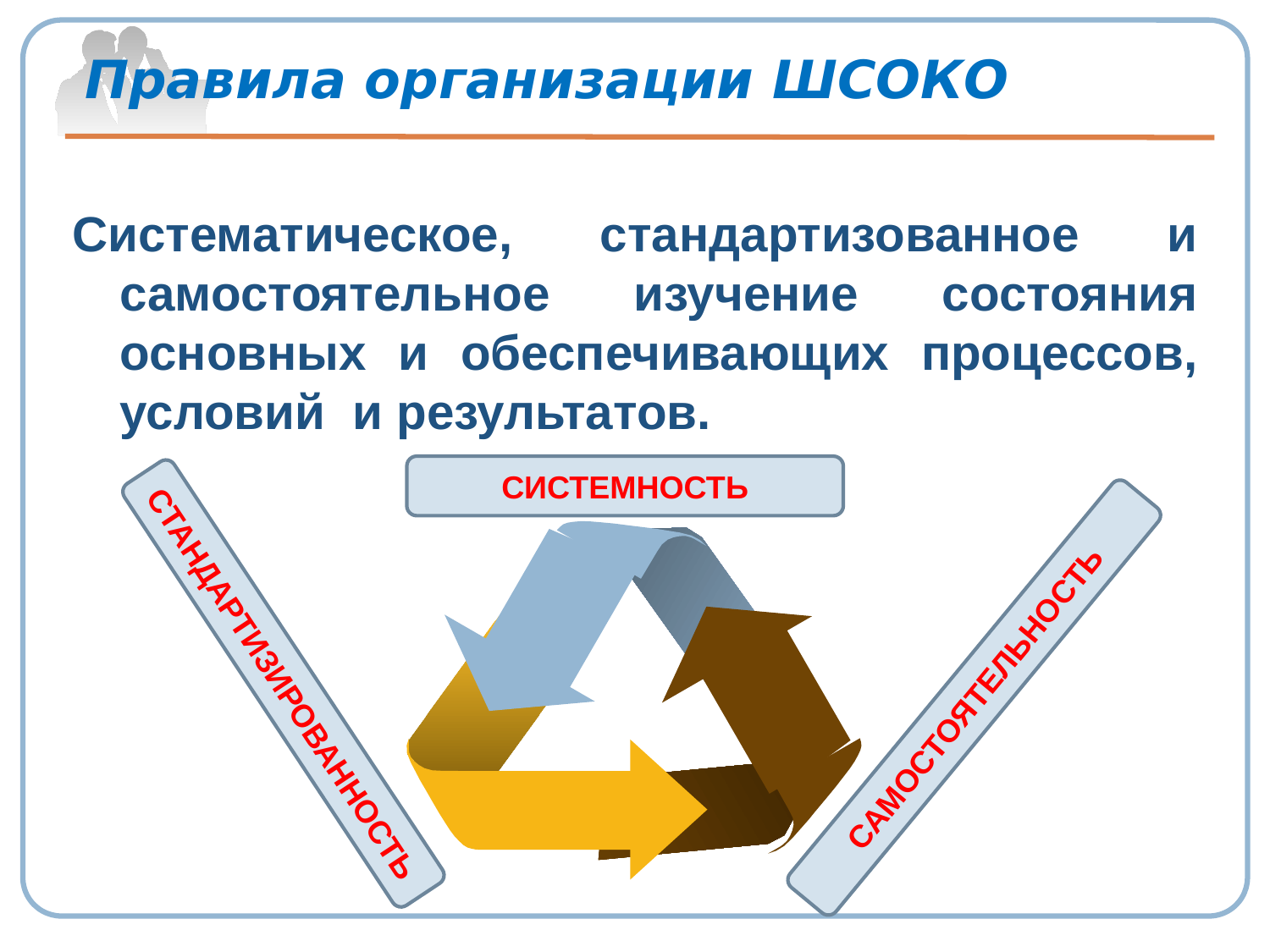

# Правила организации ШСОКО
Систематическое, стандартизованное и самостоятельное изучение состояния основных и обеспечивающих процессов, условий  и результатов.

СИСТЕМНОСТЬ

СТАНДАРТИЗИРОВАННОСТЬ
САМОСТОЯТЕЛЬНОСТЬ